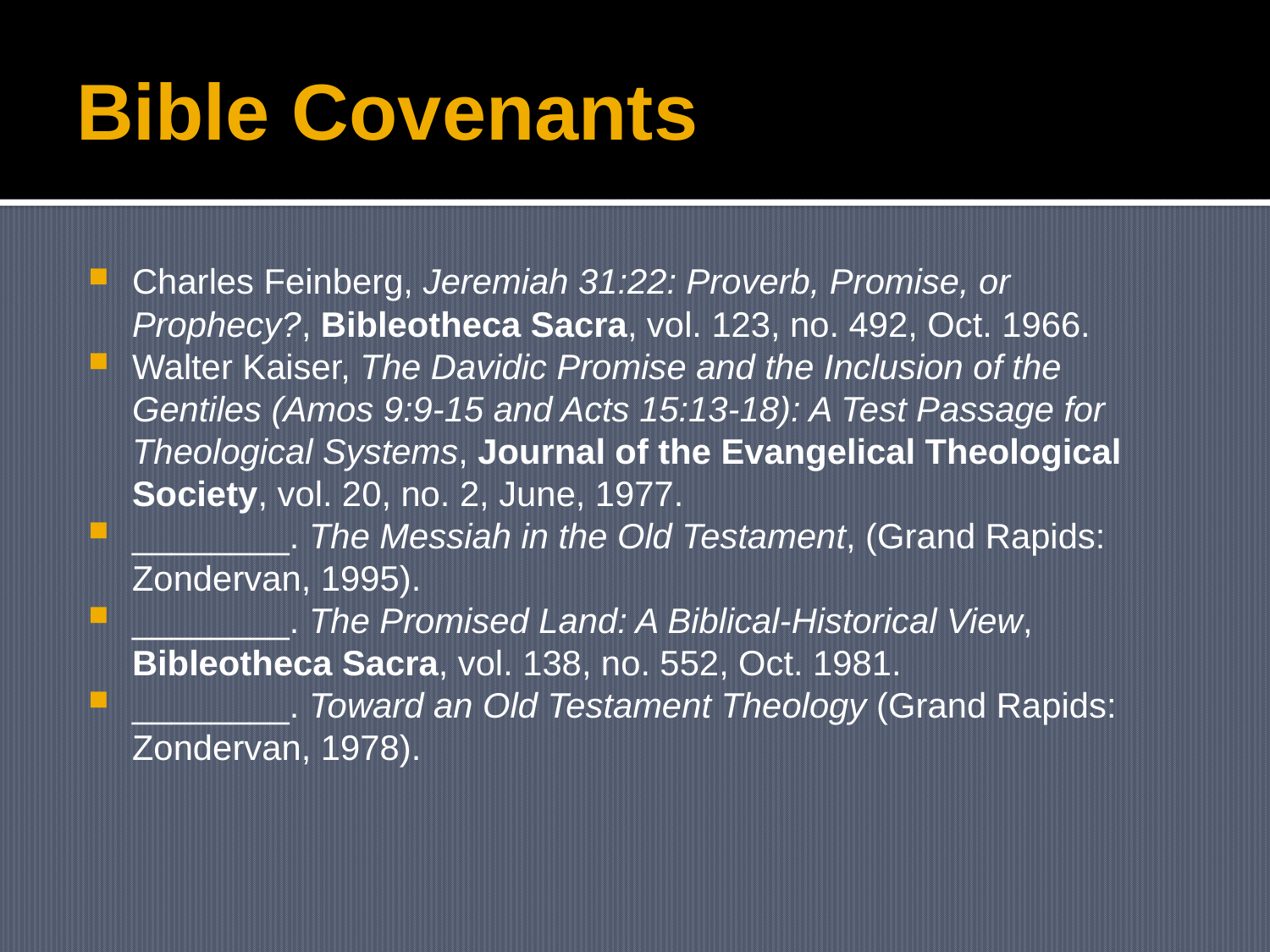

# Bible Covenants
Charles Feinberg, Jeremiah 31:22: Proverb, Promise, or Prophecy?, Bibleotheca Sacra, vol. 123, no. 492, Oct. 1966.
Walter Kaiser, The Davidic Promise and the Inclusion of the Gentiles (Amos 9:9-15 and Acts 15:13-18): A Test Passage for Theological Systems, Journal of the Evangelical Theological Society, vol. 20, no. 2, June, 1977.
________. The Messiah in the Old Testament, (Grand Rapids: Zondervan, 1995).
________. The Promised Land: A Biblical-Historical View, Bibleotheca Sacra, vol. 138, no. 552, Oct. 1981.
________. Toward an Old Testament Theology (Grand Rapids: Zondervan, 1978).